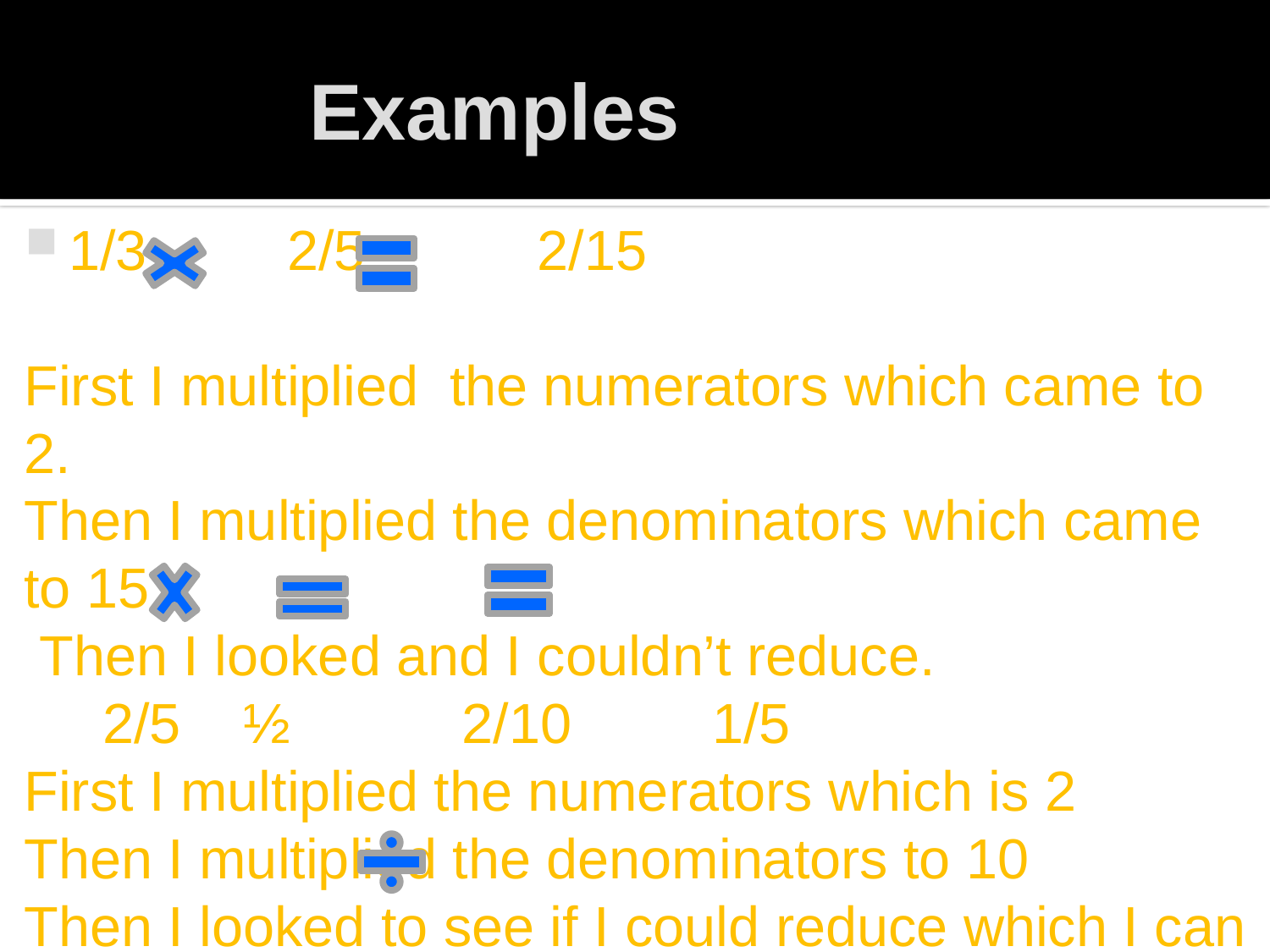

# Examples
1/3         2/5           2/15

First I multiplied  the numerators which came to 2.
Then I multiplied the denominators which came to 15
 Then I looked and I couldn’t reduce.
     2/5    ½           2/10         1/5
First I multiplied the numerators which is 2
Then I multiplied the denominators to 10
Then I looked to see if I could reduce which I can reduce to 1/5 (       2)